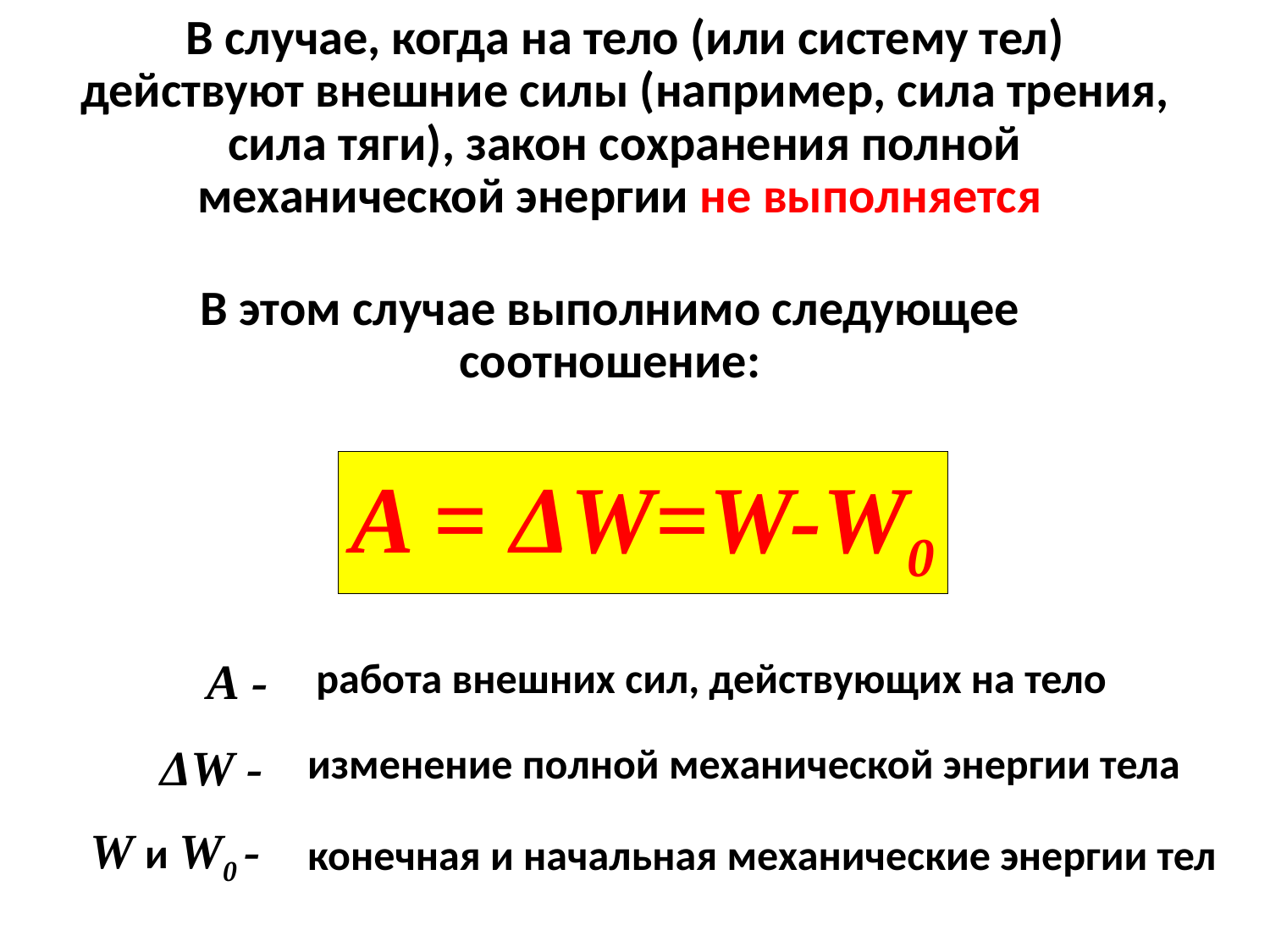

В случае, когда на тело (или систему тел) действуют внешние силы (например, сила трения, сила тяги), закон сохранения полной механической энергии не выполняется
В этом случае выполнимо следующее соотношение:
A = ΔW=W-W0
А -
 работа внешних сил, действующих на тело
ΔW -
изменение полной механической энергии тела
W и W0 -
конечная и начальная механические энергии тел